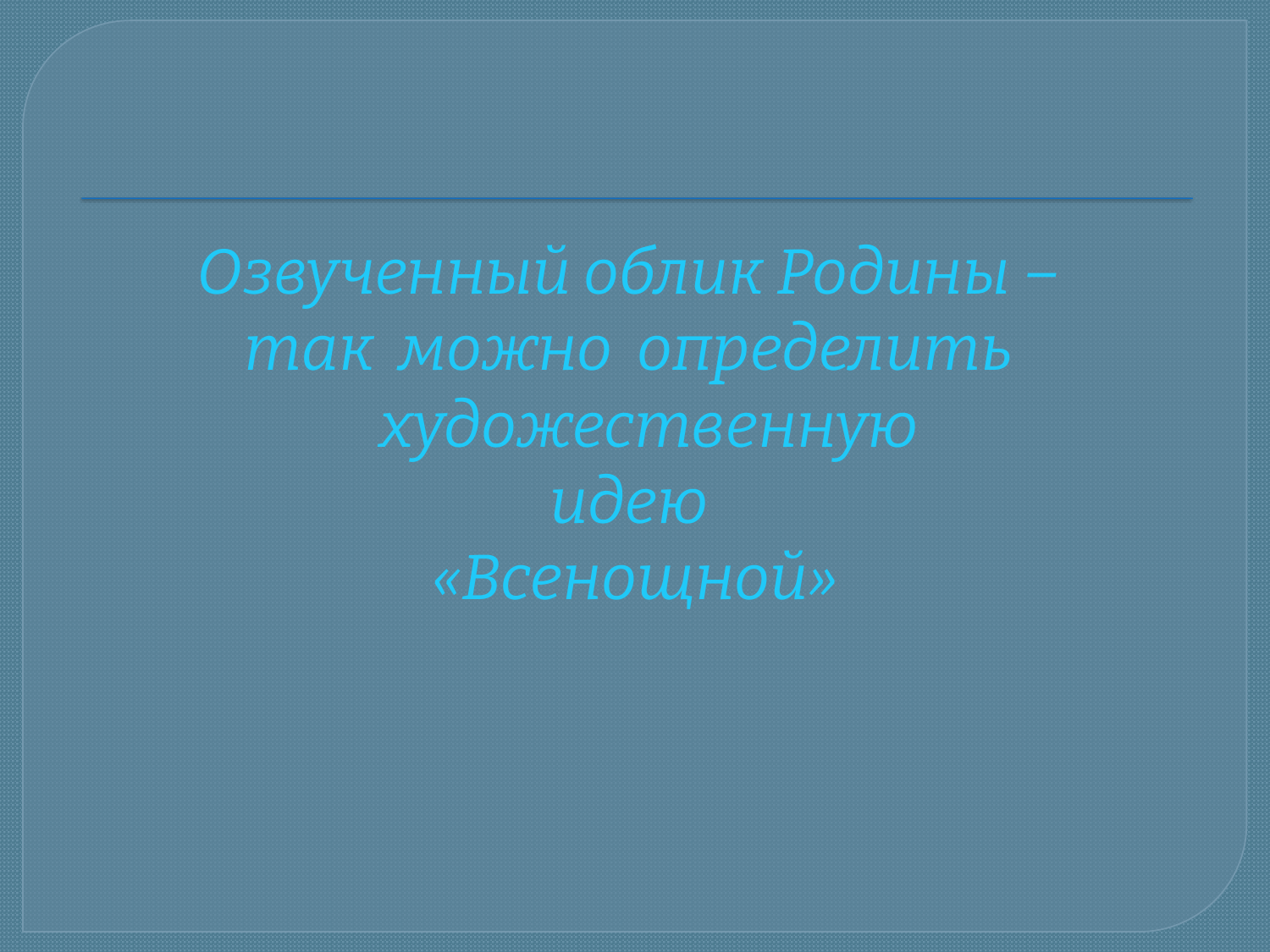

#
Озвученный облик Родины –
так  можно  определить  художественную
идею
«Всенощной»